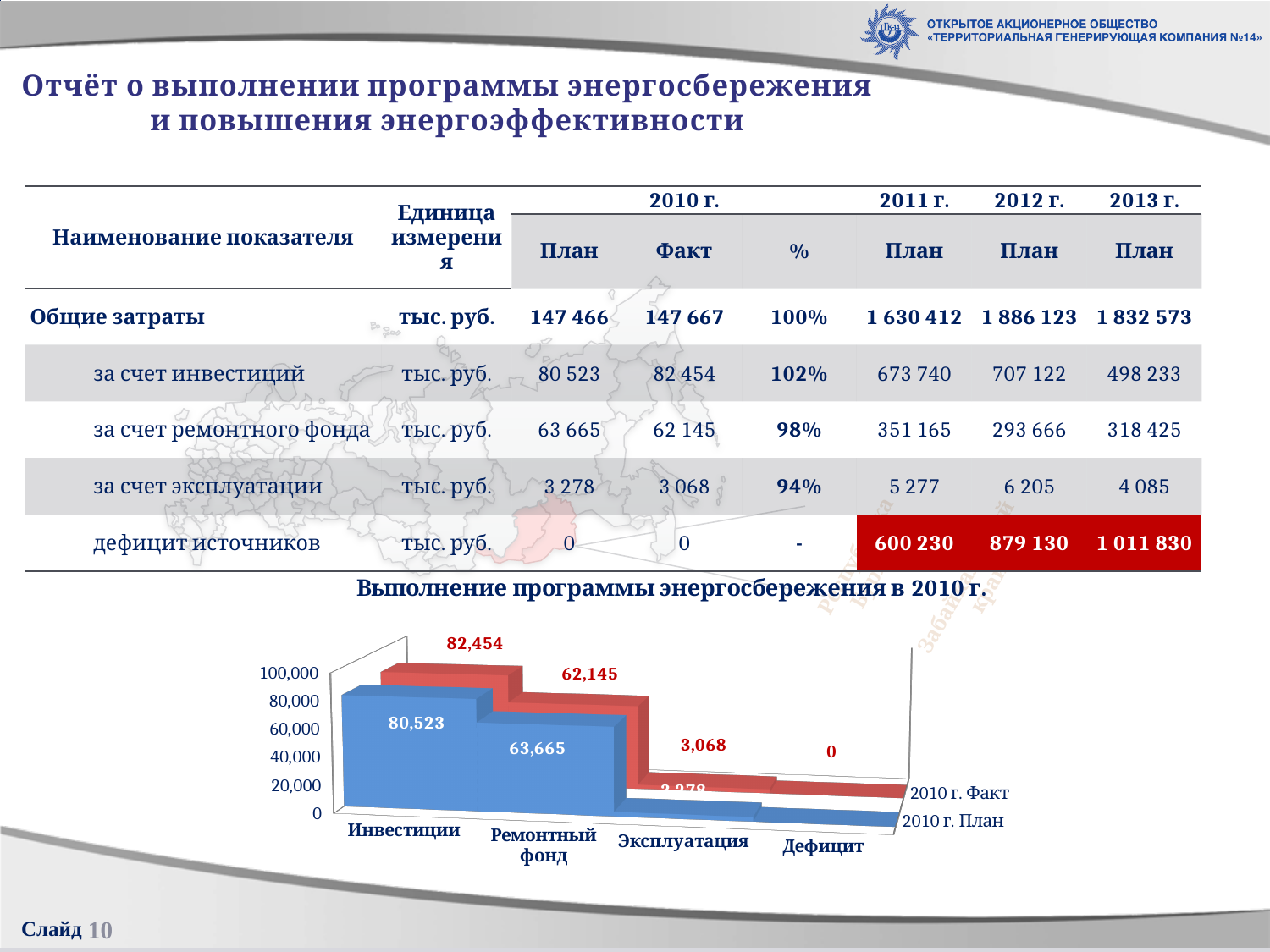

[unsupported chart]

[unsupported chart]

[unsupported chart]

[unsupported chart]

# Отчёт о выполнении программы энергосбережения и повышения энергоэффективности
| Наименование показателя | Единица измерения | 2010 г. |  |  | 2011 г. | 2012 г. | 2013 г. |
| --- | --- | --- | --- | --- | --- | --- | --- |
|  |  | План | Факт | % | План | План | План |
| Общие затраты | тыс. руб. | 147 466 | 147 667 | 100% | 1 630 412 | 1 886 123 | 1 832 573 |
| за счет инвестиций | тыс. руб. | 80 523 | 82 454 | 102% | 673 740 | 707 122 | 498 233 |
| за счет ремонтного фонда | тыс. руб. | 63 665 | 62 145 | 98% | 351 165 | 293 666 | 318 425 |
| за счет эксплуатации | тыс. руб. | 3 278 | 3 068 | 94% | 5 277 | 6 205 | 4 085 |
| дефицит источников | тыс. руб. | 0 | 0 | - | 600 230 | 879 130 | 1 011 830 |

[unsupported chart]

10